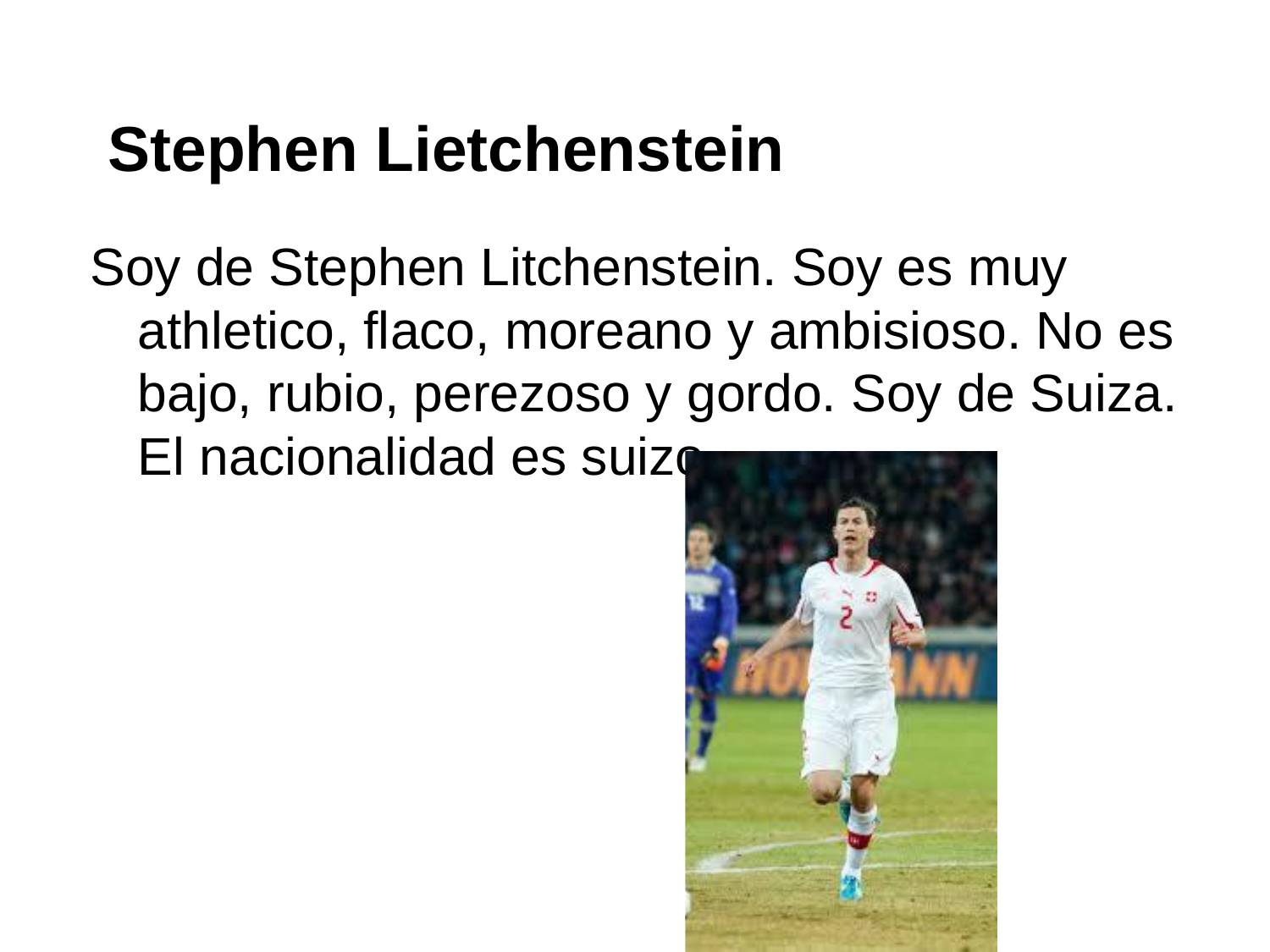

# Stephen Lietchenstein
Soy de Stephen Litchenstein. Soy es muy athletico, flaco, moreano y ambisioso. No es bajo, rubio, perezoso y gordo. Soy de Suiza. El nacionalidad es suizo.